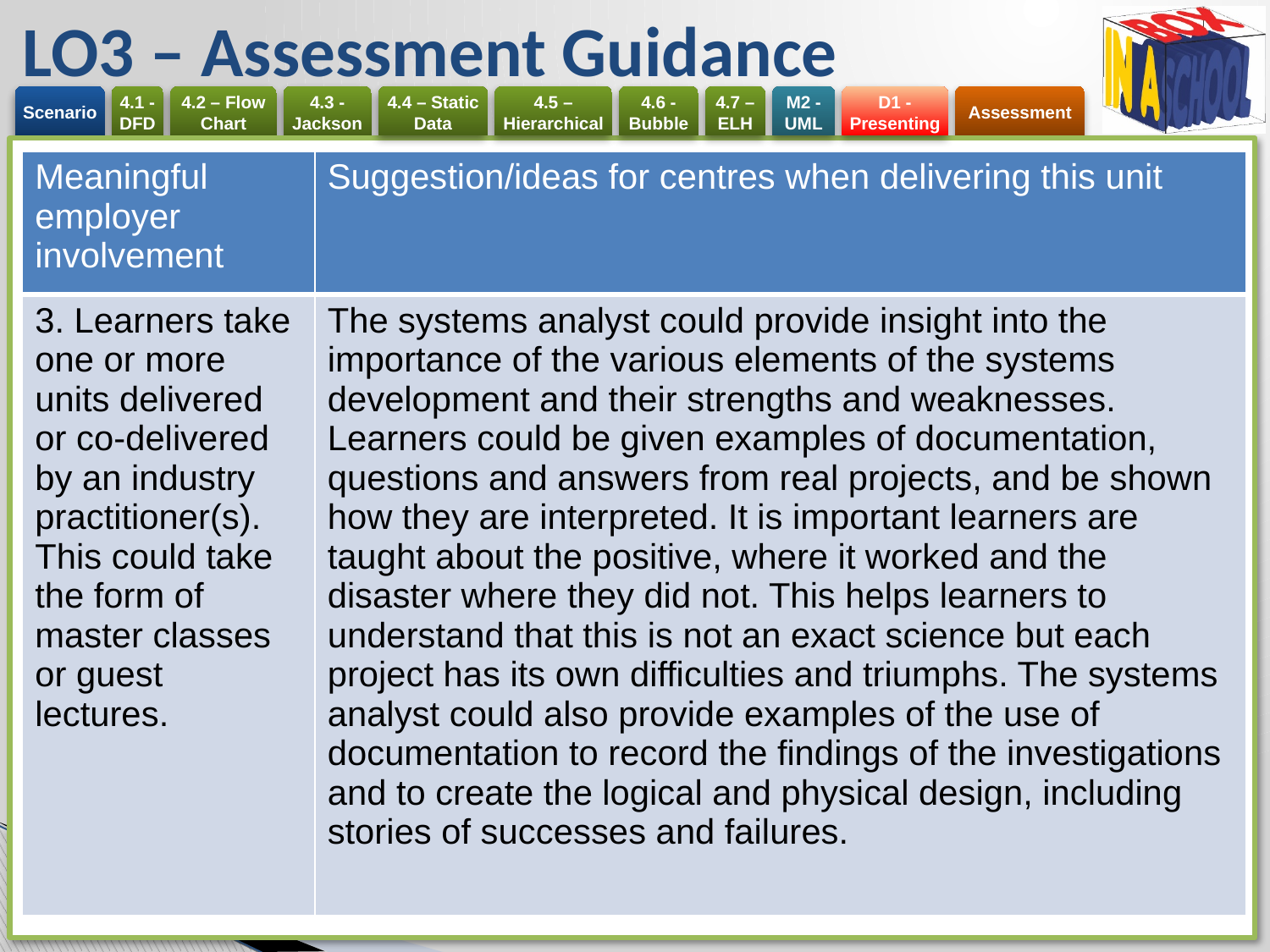

# LO3 – Assessment Guidance
| Meaningful employer involvement | Suggestion/ideas for centres when delivering this unit |
| --- | --- |
| 3. Learners take one or more units delivered or co-delivered by an industry practitioner(s). This could take the form of master classes or guest lectures. | The systems analyst could provide insight into the importance of the various elements of the systems development and their strengths and weaknesses. Learners could be given examples of documentation, questions and answers from real projects, and be shown how they are interpreted. It is important learners are taught about the positive, where it worked and the disaster where they did not. This helps learners to understand that this is not an exact science but each project has its own difficulties and triumphs. The systems analyst could also provide examples of the use of documentation to record the findings of the investigations and to create the logical and physical design, including stories of successes and failures. |